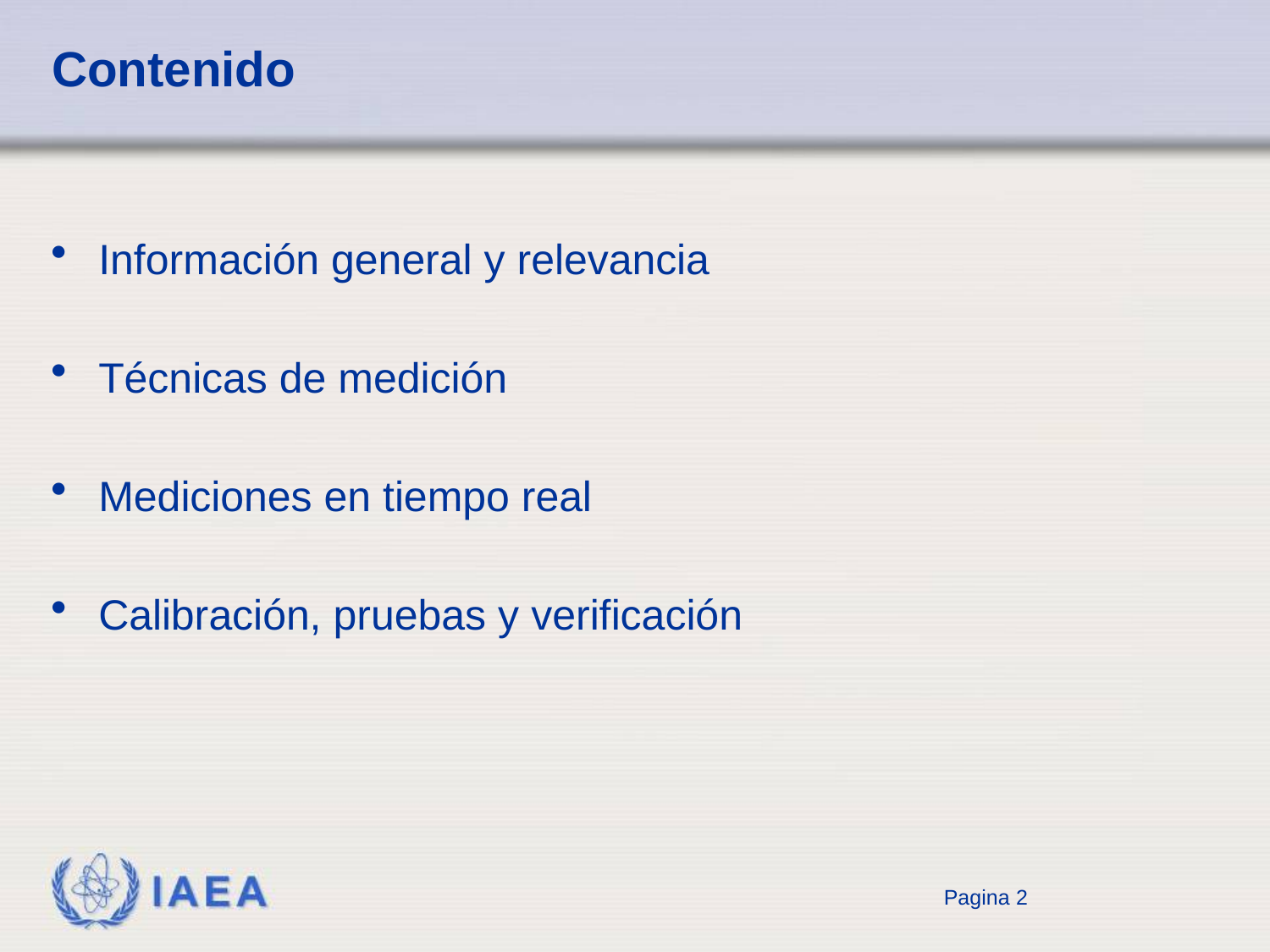

# Contenido
Información general y relevancia

Técnicas de medición

Mediciones en tiempo real

Calibración, pruebas y verificación